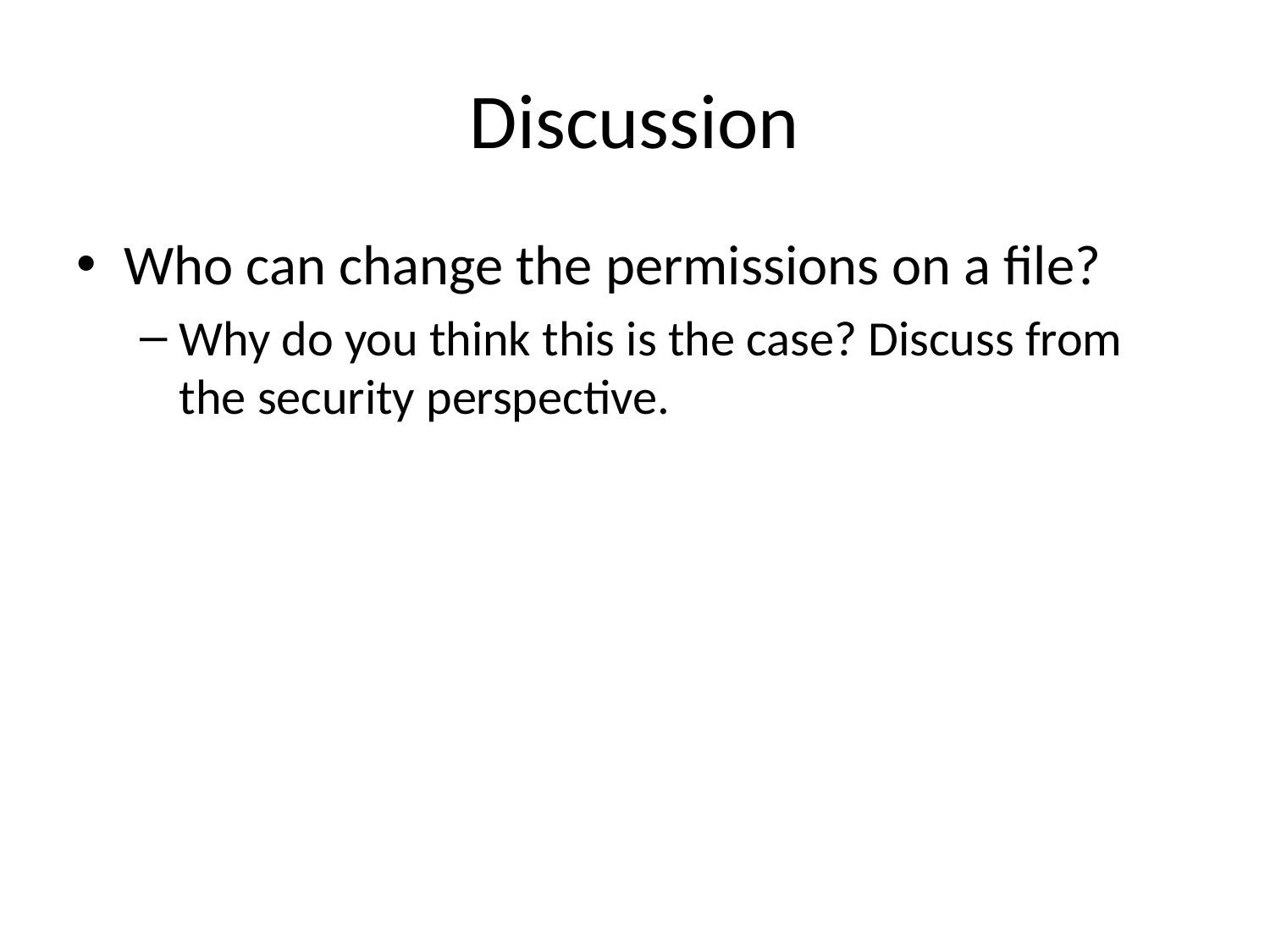

# Discussion
Who can change the permissions on a file?
Why do you think this is the case? Discuss from the security perspective.